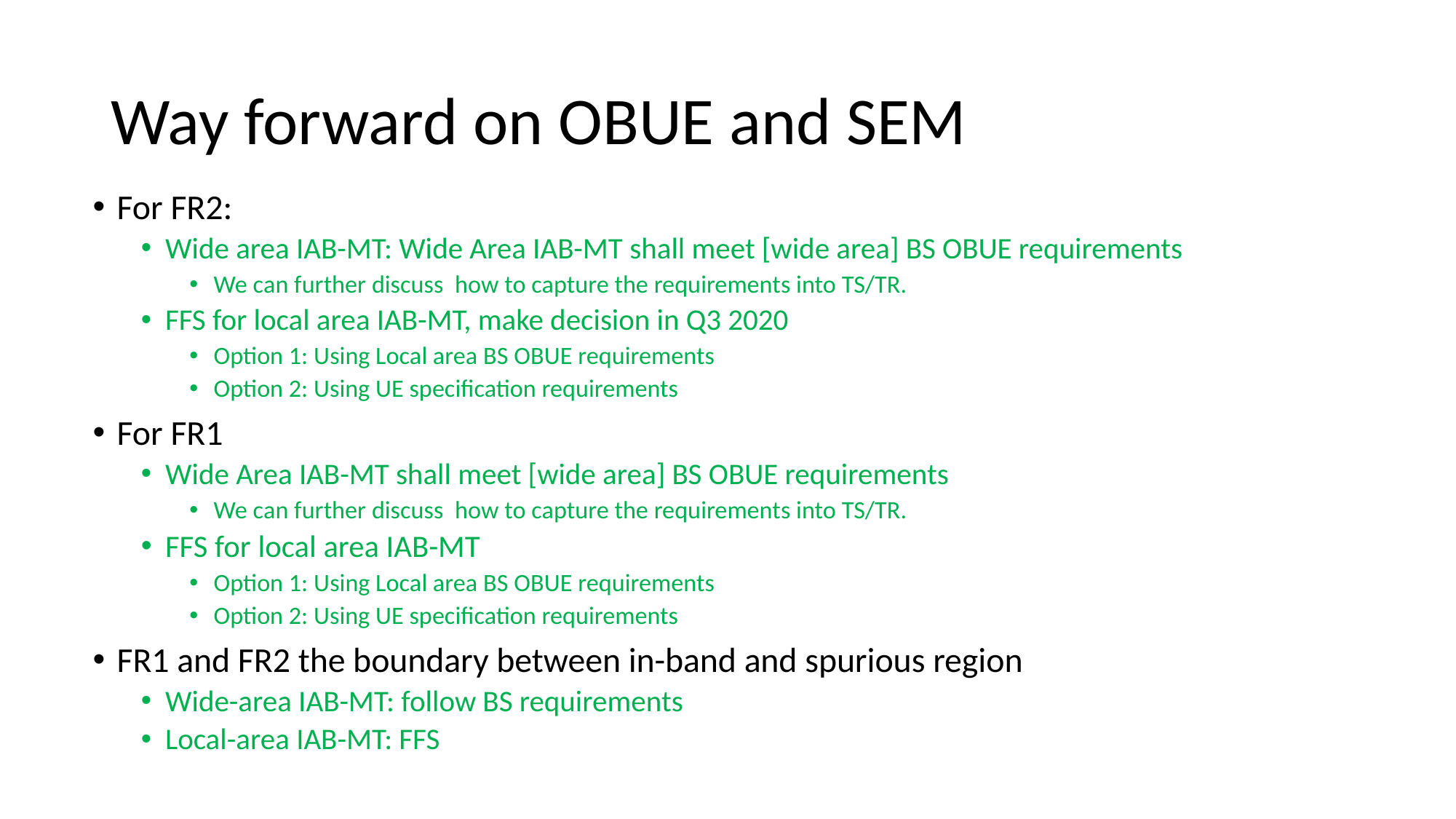

# Way forward on OBUE and SEM
For FR2:
Wide area IAB-MT: Wide Area IAB-MT shall meet [wide area] BS OBUE requirements
We can further discuss  how to capture the requirements into TS/TR.
FFS for local area IAB-MT, make decision in Q3 2020
Option 1: Using Local area BS OBUE requirements
Option 2: Using UE specification requirements
For FR1
Wide Area IAB-MT shall meet [wide area] BS OBUE requirements
We can further discuss  how to capture the requirements into TS/TR.
FFS for local area IAB-MT
Option 1: Using Local area BS OBUE requirements
Option 2: Using UE specification requirements
FR1 and FR2 the boundary between in-band and spurious region
Wide-area IAB-MT: follow BS requirements
Local-area IAB-MT: FFS